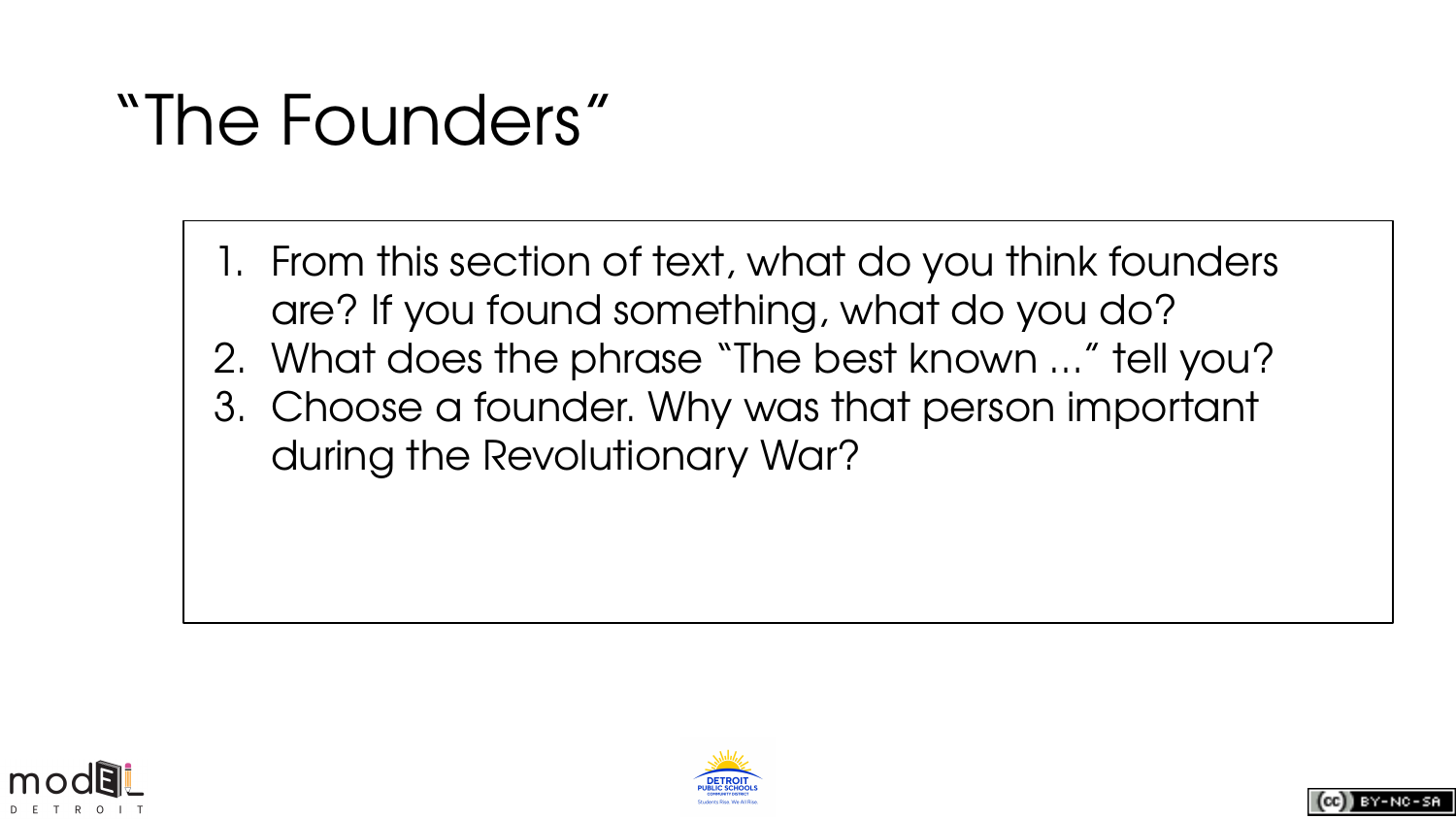

# “The Founders”
From this section of text, what do you think founders are? If you found something, what do you do?
What does the phrase “The best known …” tell you?
Choose a founder. Why was that person important during the Revolutionary War?